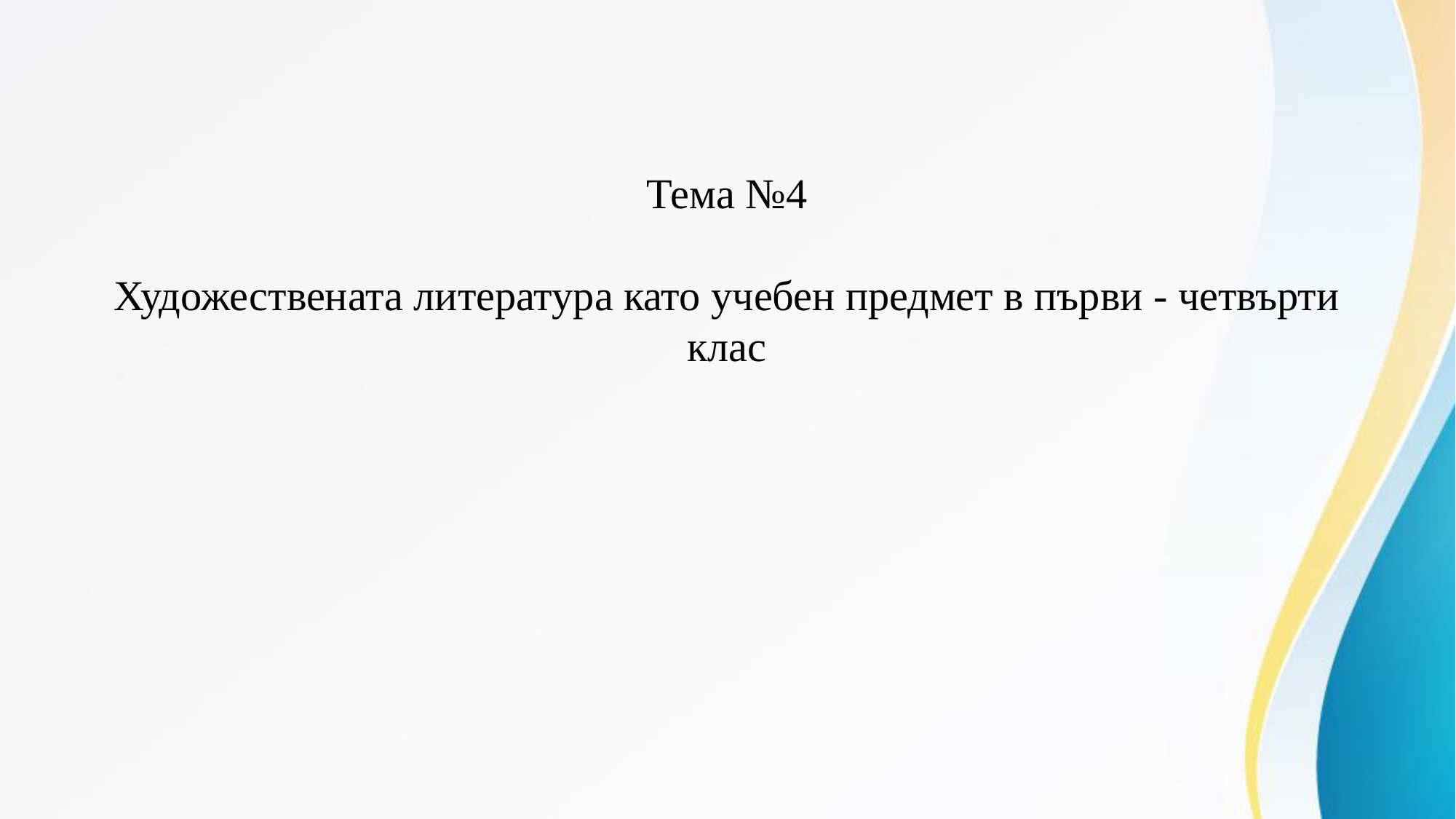

# Тема №4 Художествената литература като учебен предмет в първи - четвърти клас